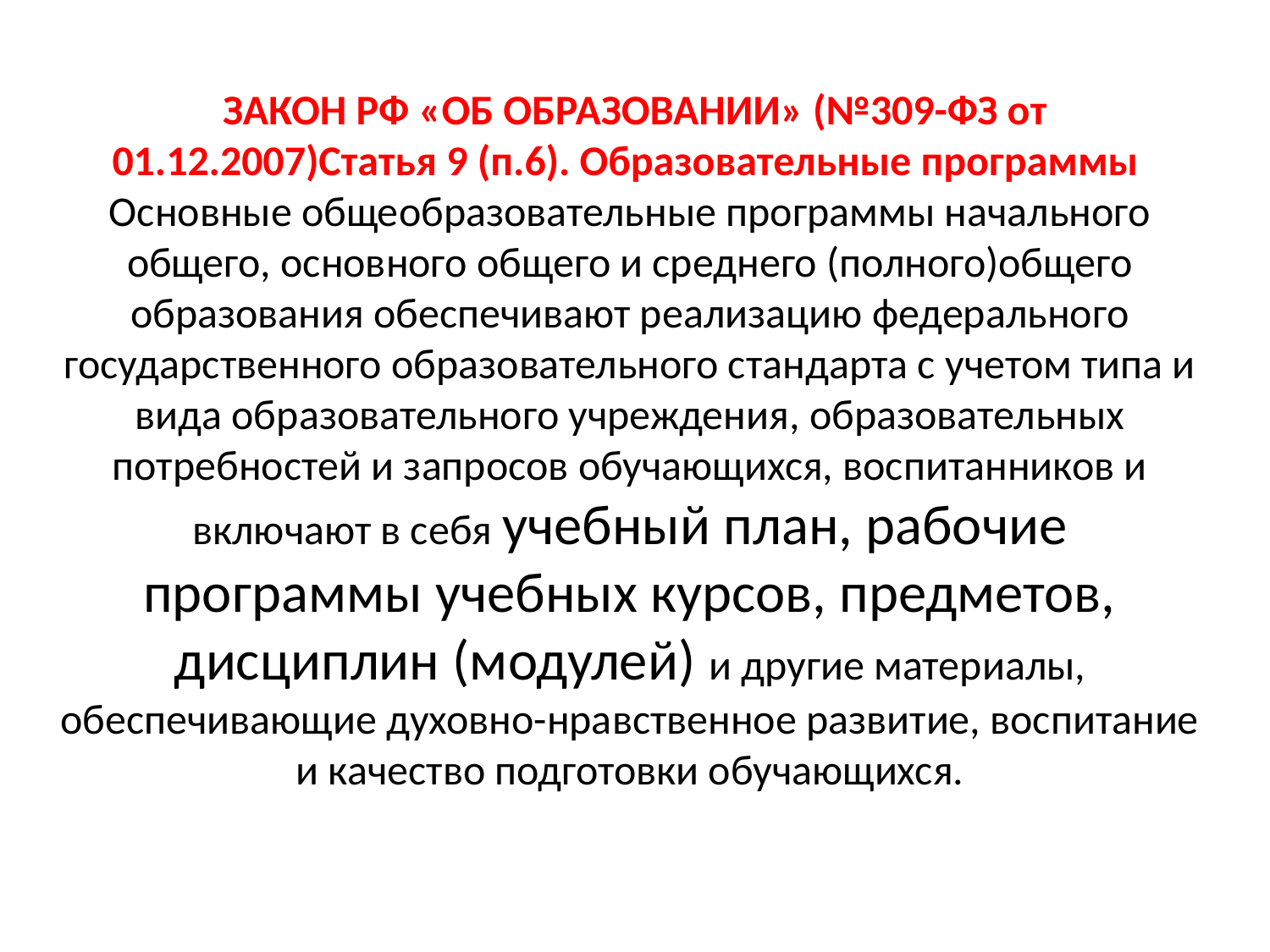

ЗАКОН РФ «ОБ ОБРАЗОВАНИИ» (№309-ФЗ от 01.12.2007)Статья 9 (п.6). Образовательные программы
Основные общеобразовательные программы начального общего, основного общего и среднего (полного)общего образования обеспечивают реализацию федерального государственного образовательного стандарта с учетом типа и вида образовательного учреждения, образовательных потребностей и запросов обучающихся, воспитанников и включают в себя учебный план, рабочие программы учебных курсов, предметов, дисциплин (модулей) и другие материалы, обеспечивающие духовно-нравственное развитие, воспитание и качество подготовки обучающихся.